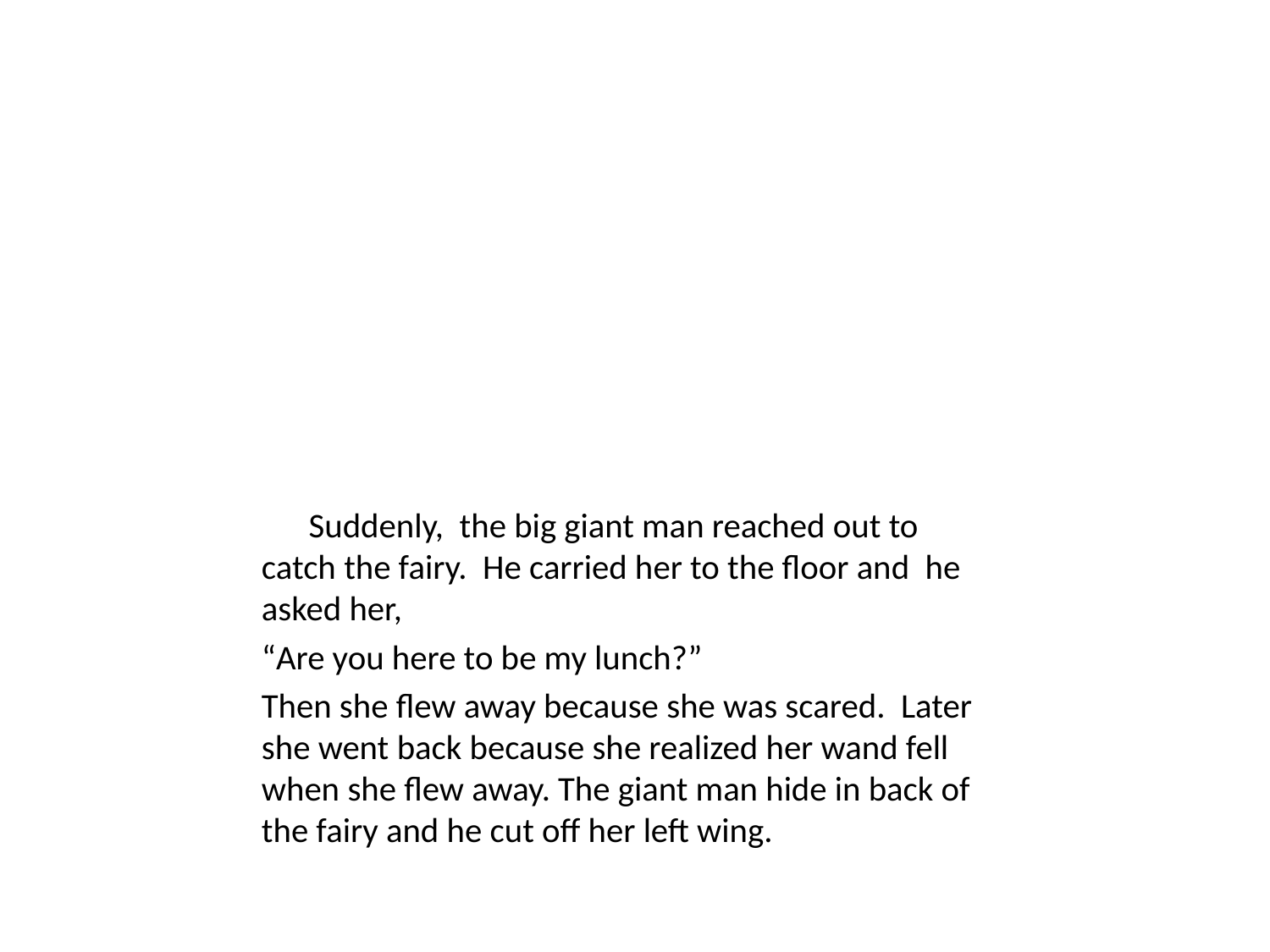

Suddenly,  the big giant man reached out to catch the fairy.  He carried her to the floor and  he asked her,
“Are you here to be my lunch?”
Then she flew away because she was scared.  Later she went back because she realized her wand fell when she flew away. The giant man hide in back of the fairy and he cut off her left wing.
#